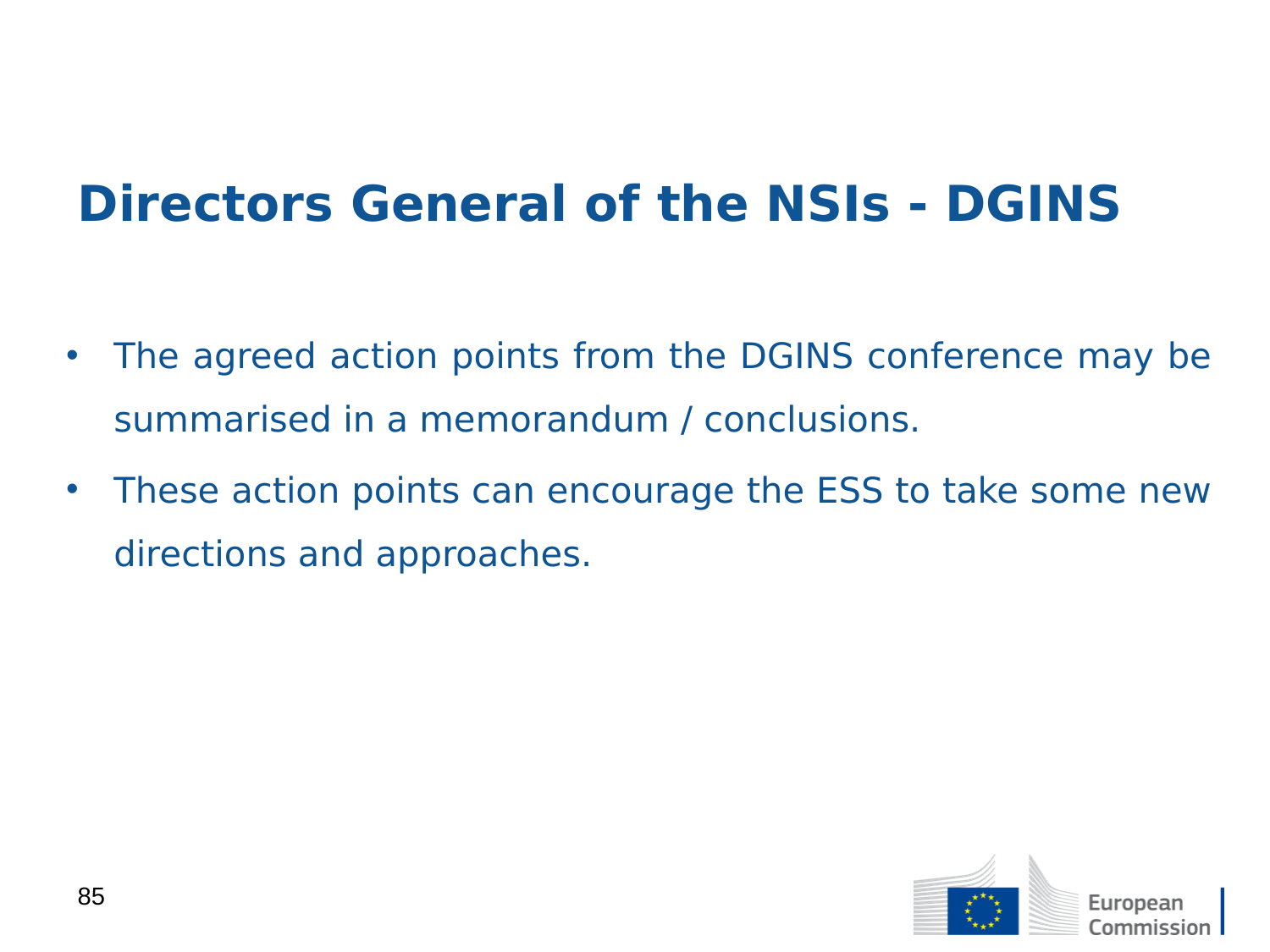

# Directors General of the NSIs - DGINS
The agreed action points from the DGINS conference may be summarised in a memorandum / conclusions.
These action points can encourage the ESS to take some new directions and approaches.

85